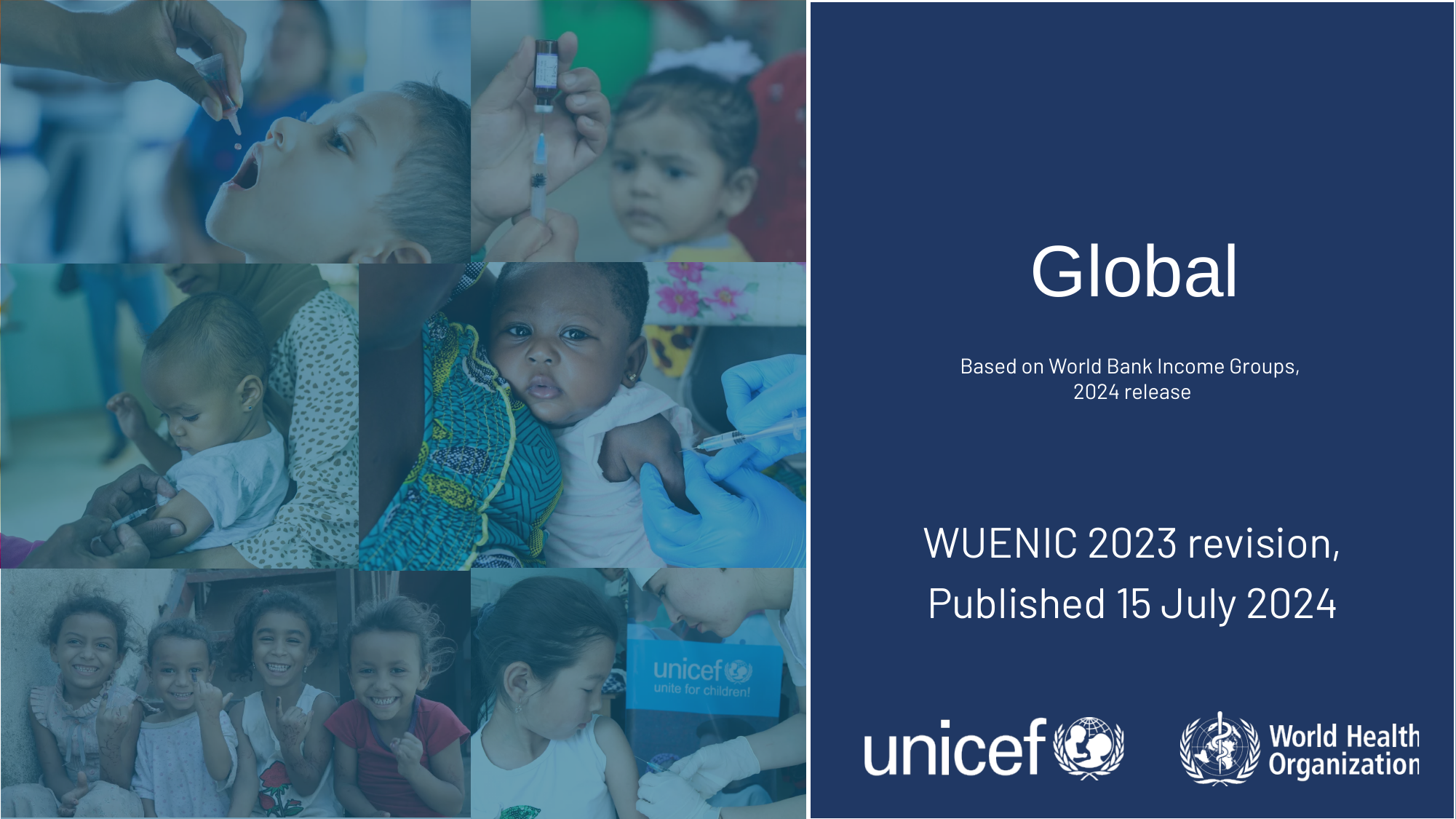

# Global
Based on World Bank Income Groups,
2024 release